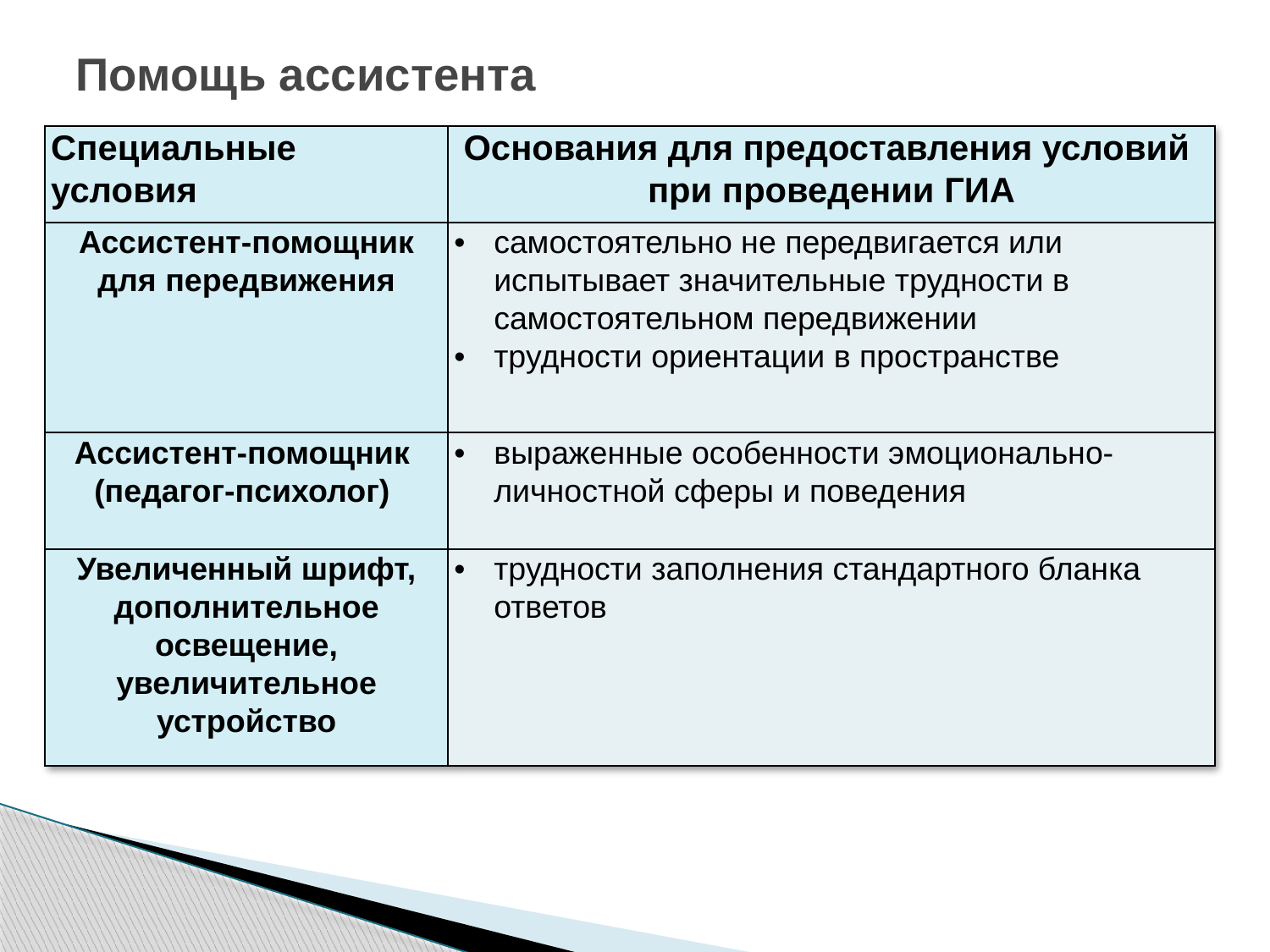

# Помощь ассистента
| Специальные условия | Основания для предоставления условий при проведении ГИА |
| --- | --- |
| Ассистент-помощник для передвижения | самостоятельно не передвигается или испытывает значительные трудности в самостоятельном передвижении трудности ориентации в пространстве |
| Ассистент-помощник (педагог-психолог) | выраженные особенности эмоционально-личностной сферы и поведения |
| Увеличенный шрифт, дополнительное освещение, увеличительное устройство | трудности заполнения стандартного бланка ответов |